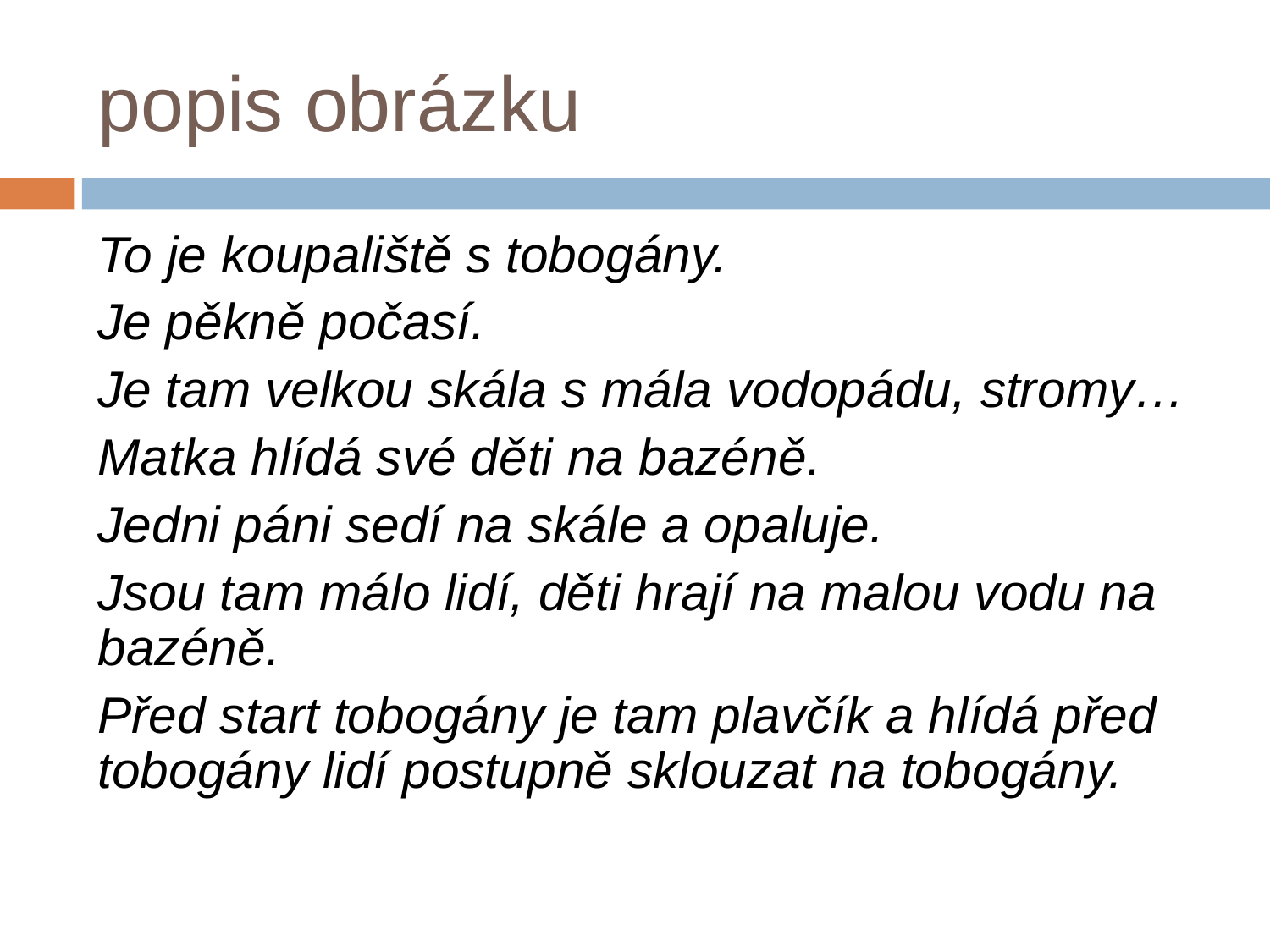

# popis obrázku
To je koupaliště s tobogány.
Je pěkně počasí.
Je tam velkou skála s mála vodopádu, stromy…
Matka hlídá své děti na bazéně.
Jedni páni sedí na skále a opaluje.
Jsou tam málo lidí, děti hrají na malou vodu na bazéně.
Před start tobogány je tam plavčík a hlídá před tobogány lidí postupně sklouzat na tobogány.